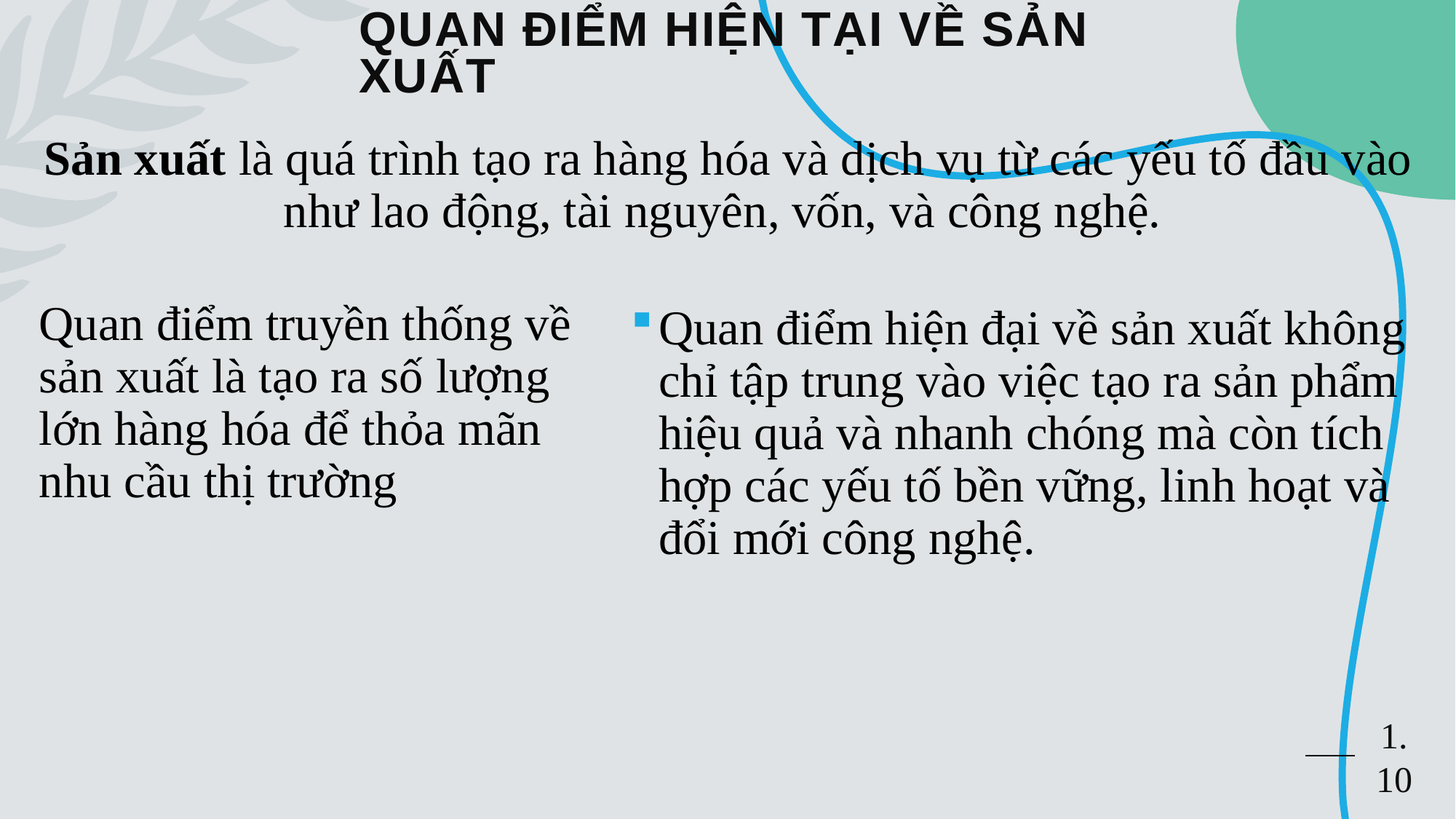

# Quan điểm hiện tại về sản xuất
Sản xuất là quá trình tạo ra hàng hóa và dịch vụ từ các yếu tố đầu vào như lao động, tài nguyên, vốn, và công nghệ.
Quan điểm truyền thống về sản xuất là tạo ra số lượng lớn hàng hóa để thỏa mãn nhu cầu thị trường
Quan điểm hiện đại về sản xuất không chỉ tập trung vào việc tạo ra sản phẩm hiệu quả và nhanh chóng mà còn tích hợp các yếu tố bền vững, linh hoạt và đổi mới công nghệ.
1.10